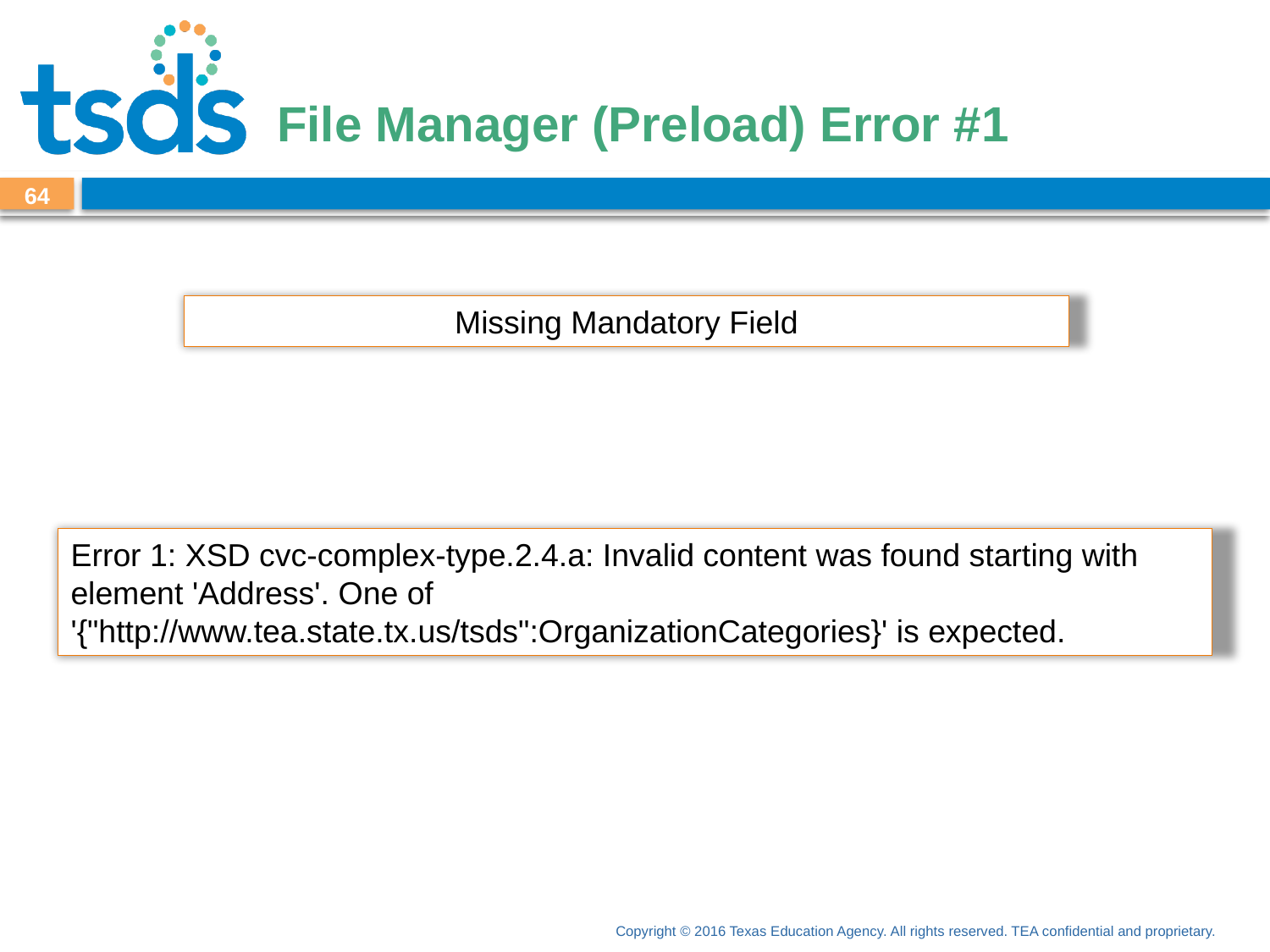

# File Manager (Preload) Error #1

64
Missing Mandatory Field
Error 1: XSD cvc-complex-type.2.4.a: Invalid content was found starting with element 'Address'. One of '{"http://www.tea.state.tx.us/tsds":OrganizationCategories}' is expected.